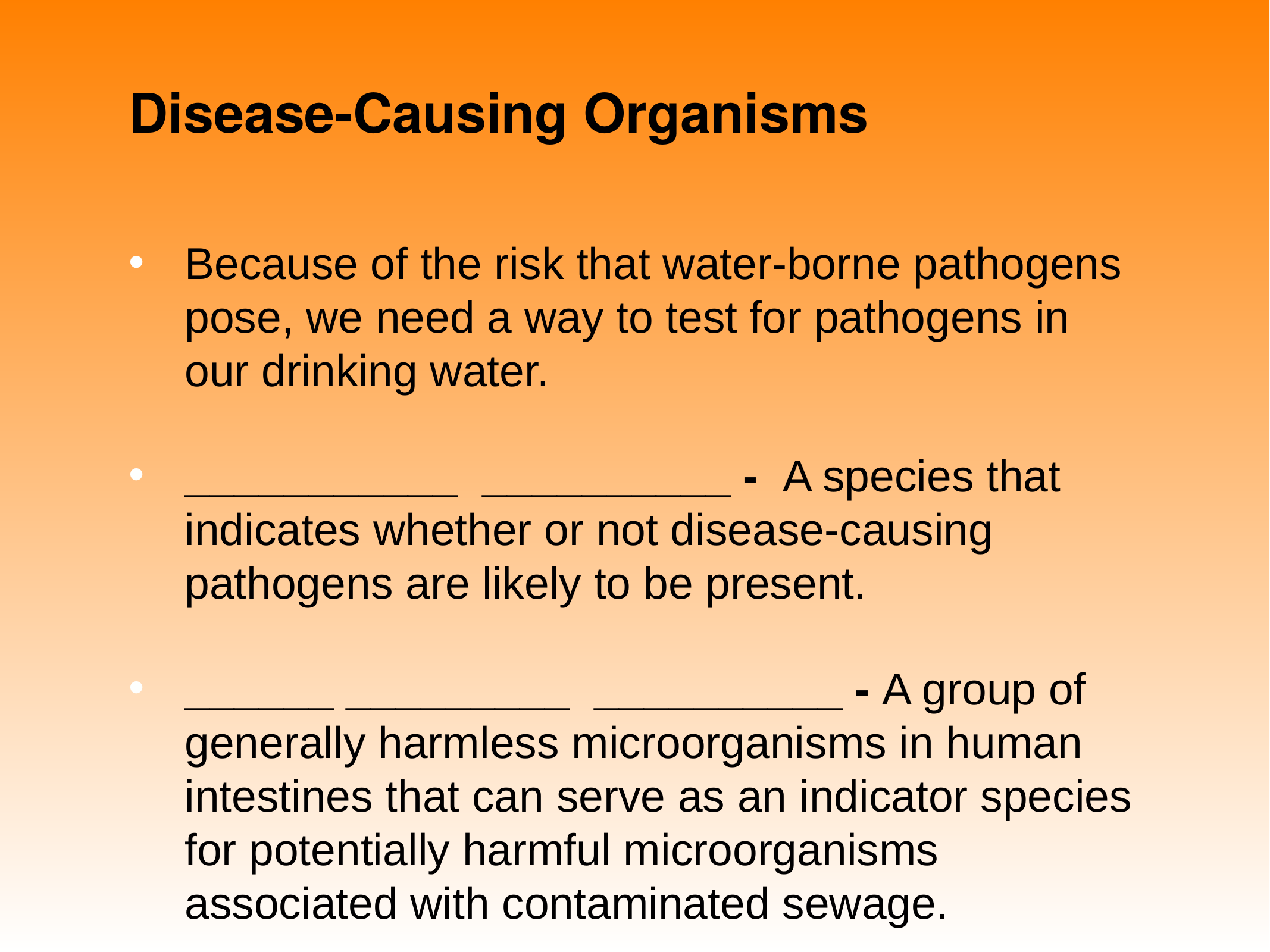

# Disease-Causing Organisms
Because of the risk that water-borne pathogens pose, we need a way to test for pathogens in our drinking water.
___________  __________ -  A species that indicates whether or not disease-causing pathogens are likely to be present.
______ _________  __________ - A group of generally harmless microorganisms in human intestines that can serve as an indicator species for potentially harmful microorganisms associated with contaminated sewage.